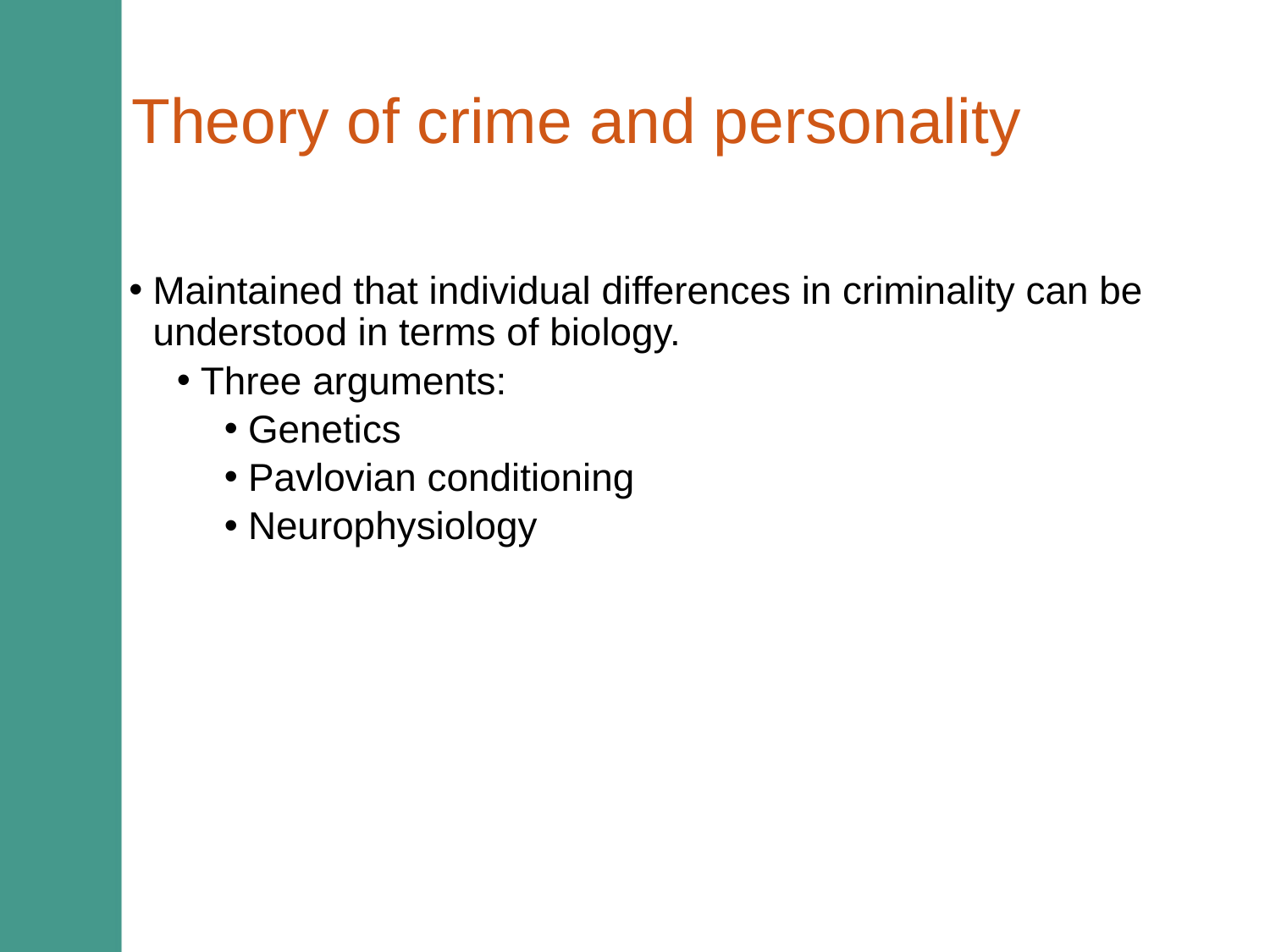

# Theory of crime and personality
Maintained that individual differences in criminality can be understood in terms of biology.
Three arguments:
Genetics
Pavlovian conditioning
Neurophysiology